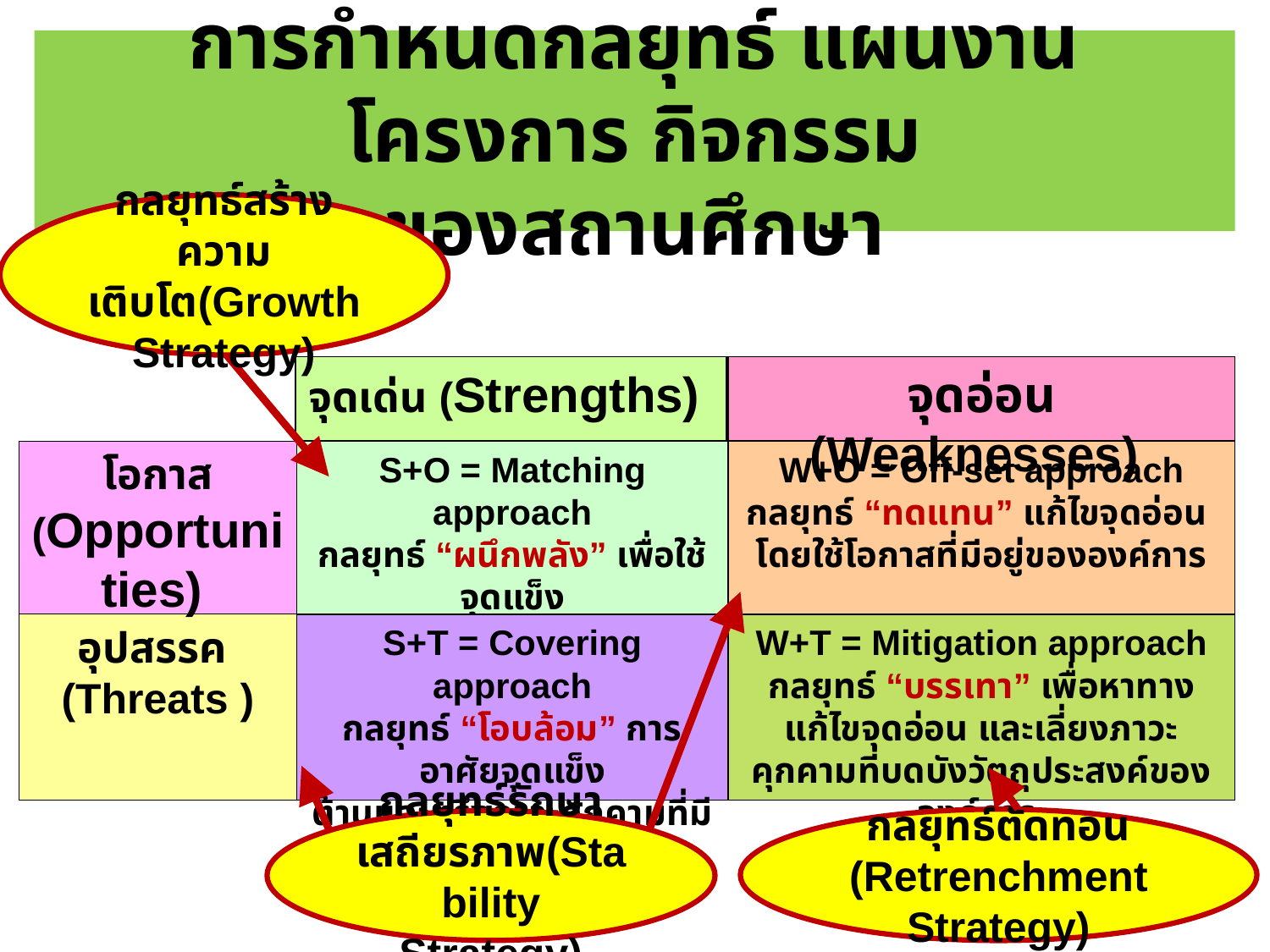

การกำหนดกลยุทธ์ แผนงาน โครงการ กิจกรรม
ของสถานศึกษา
กลยุทธ์สร้างความเติบโต(Growth Strategy)
จุดเด่น (Strengths)
จุดอ่อน (Weaknesses)
โอกาส (Opportunities)
S+O = Matching approach
กลยุทธ์ “ผนึกพลัง” เพื่อใช้จุดแข็ง
และโอกาสใหม่ในการแก้ปัญหา
W+O = Off-set approach
กลยุทธ์ “ทดแทน” แก้ไขจุดอ่อน
โดยใช้โอกาสที่มีอยู่ขององค์การ
อุปสรรค
(Threats )
S+T = Covering approach
กลยุทธ์ “โอบล้อม” การอาศัยจุดแข็ง
ต้านและตรึงภาวะคุกคามที่มีต่อวัตถุประสงค์ขององค์การ
W+T = Mitigation approach
กลยุทธ์ “บรรเทา” เพื่อหาทางแก้ไขจุดอ่อน และเลี่ยงภาวะคุกคามที่บดบังวัตถุประสงค์ขององค์การ
กลยุทธ์ตัดทอน
(Retrenchment Strategy)
กลยุทธ์รักษาเสถียรภาพ(Stability Strategy)